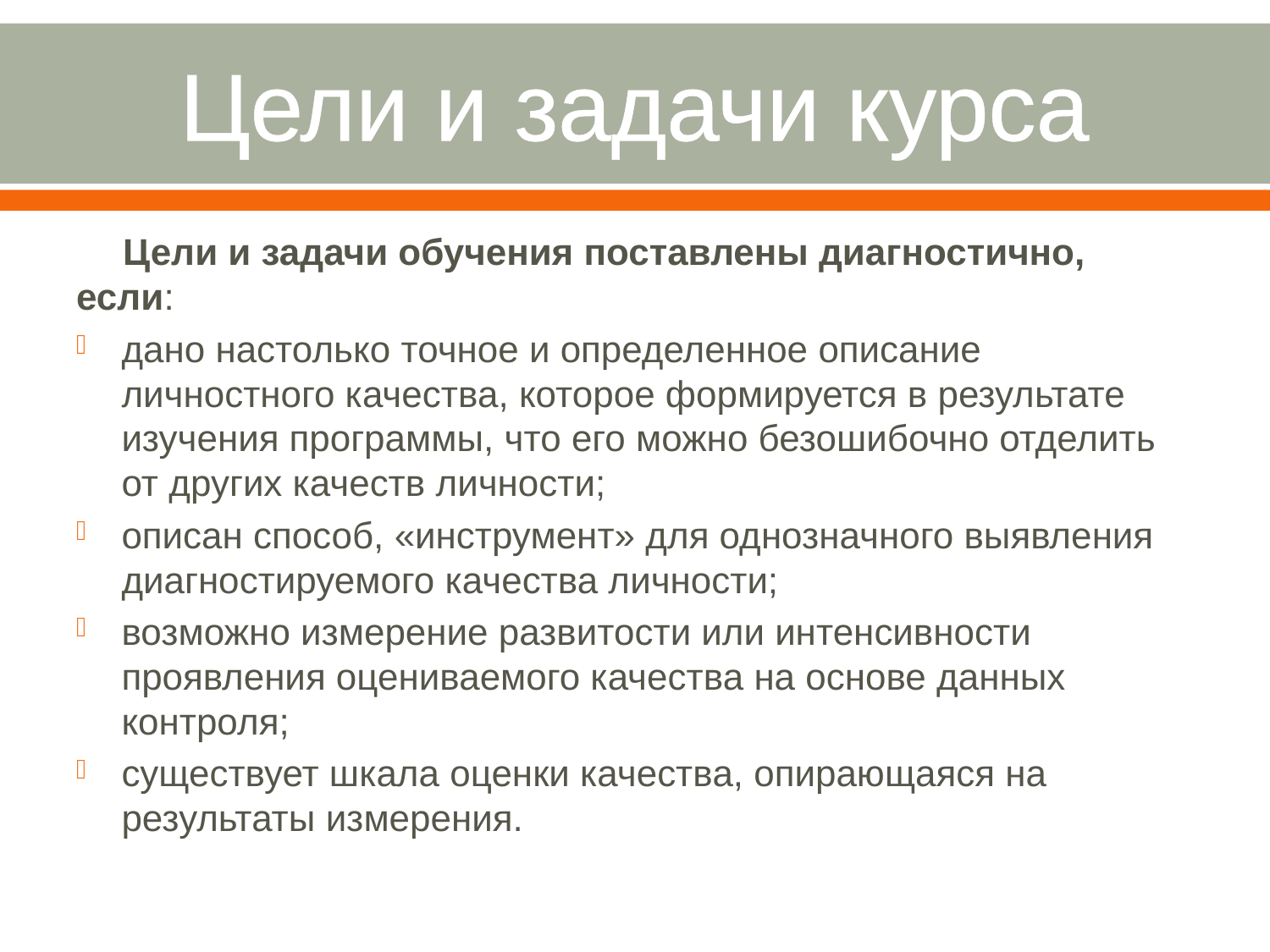

# Цели и задачи курса
Цели и задачи обучения поставлены диагностично, если:
дано настолько точное и определенное описание личностного качества, которое формируется в результате изучения программы, что его можно безошибочно отделить от других качеств личности;
описан способ, «инструмент» для однозначного выявления диагностируемого качества личности;
возможно измерение развитости или интенсивности проявления оцениваемого качества на основе данных контроля;
существует шкала оценки качества, опирающаяся на результаты измерения.